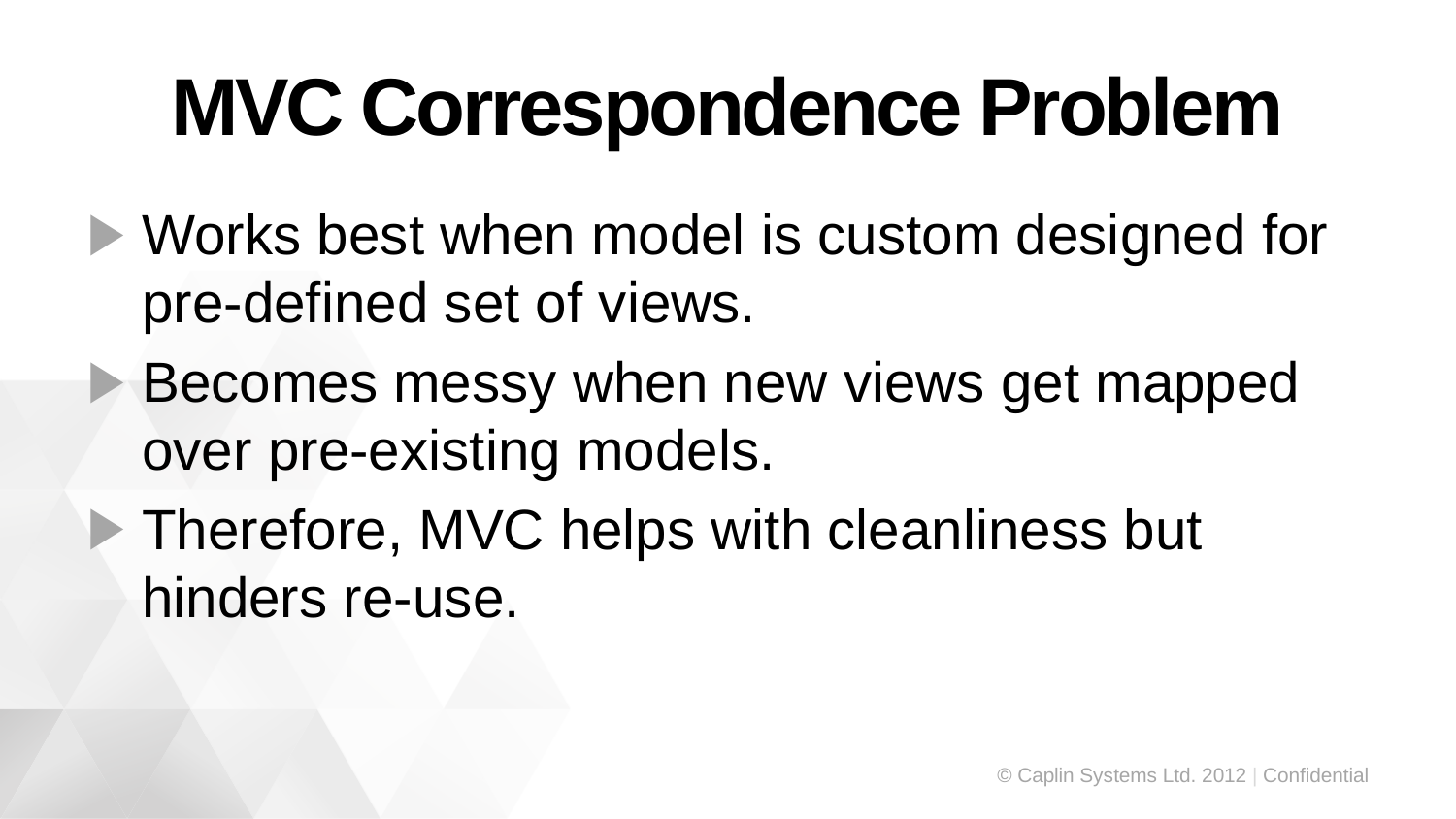

# MVC Correspondence Problem
Works best when model is custom designed for pre-defined set of views.
Becomes messy when new views get mapped over pre-existing models.
Therefore, MVC helps with cleanliness but hinders re-use.